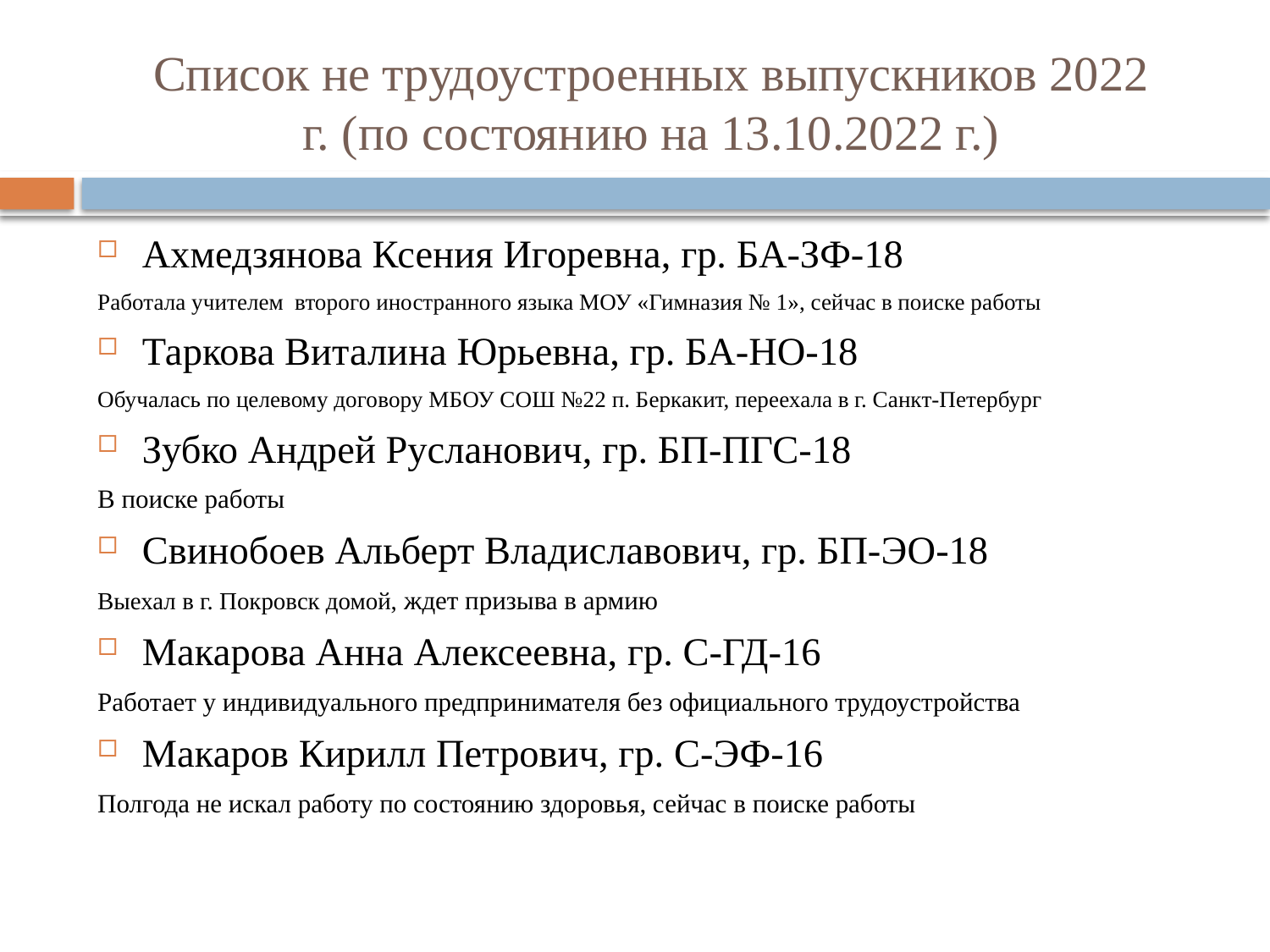

# Список не трудоустроенных выпускников 2022 г. (по состоянию на 13.10.2022 г.)
Ахмедзянова Ксения Игоревна, гр. БА-ЗФ-18
Работала учителем  второго иностранного языка МОУ «Гимназия № 1», сейчас в поиске работы
Таркова Виталина Юрьевна, гр. БА-НО-18
Обучалась по целевому договору МБОУ СОШ №22 п. Беркакит, переехала в г. Санкт-Петербург
Зубко Андрей Русланович, гр. БП-ПГС-18
В поиске работы
Свинобоев Альберт Владиславович, гр. БП-ЭО-18
Выехал в г. Покровск домой, ждет призыва в армию
Макарова Анна Алексеевна, гр. С-ГД-16
Работает у индивидуального предпринимателя без официального трудоустройства
Макаров Кирилл Петрович, гр. С-ЭФ-16
Полгода не искал работу по состоянию здоровья, сейчас в поиске работы